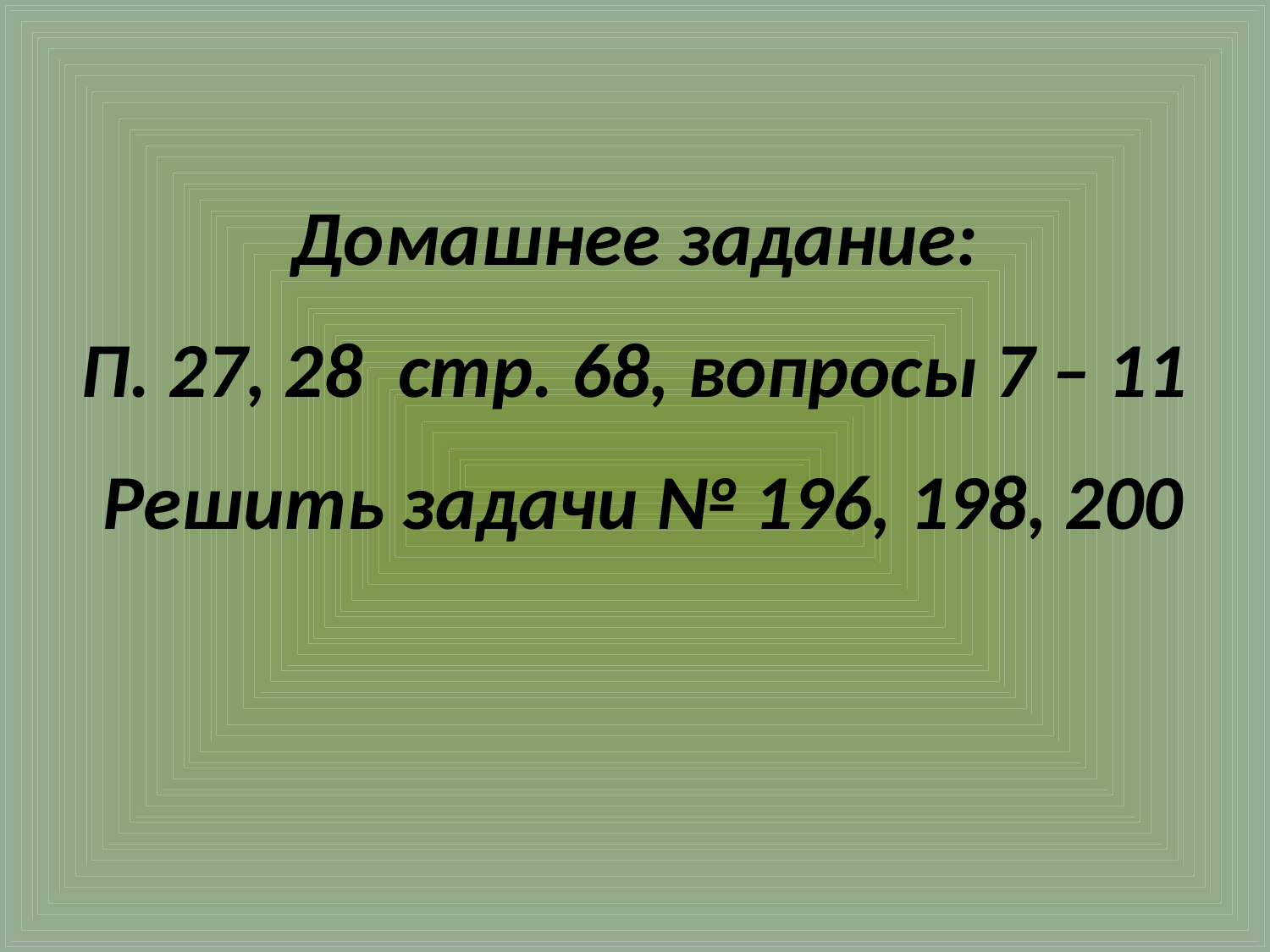

Домашнее задание:
П. 27, 28  стр. 68, вопросы 7 – 11
 Решить задачи № 196, 198, 200